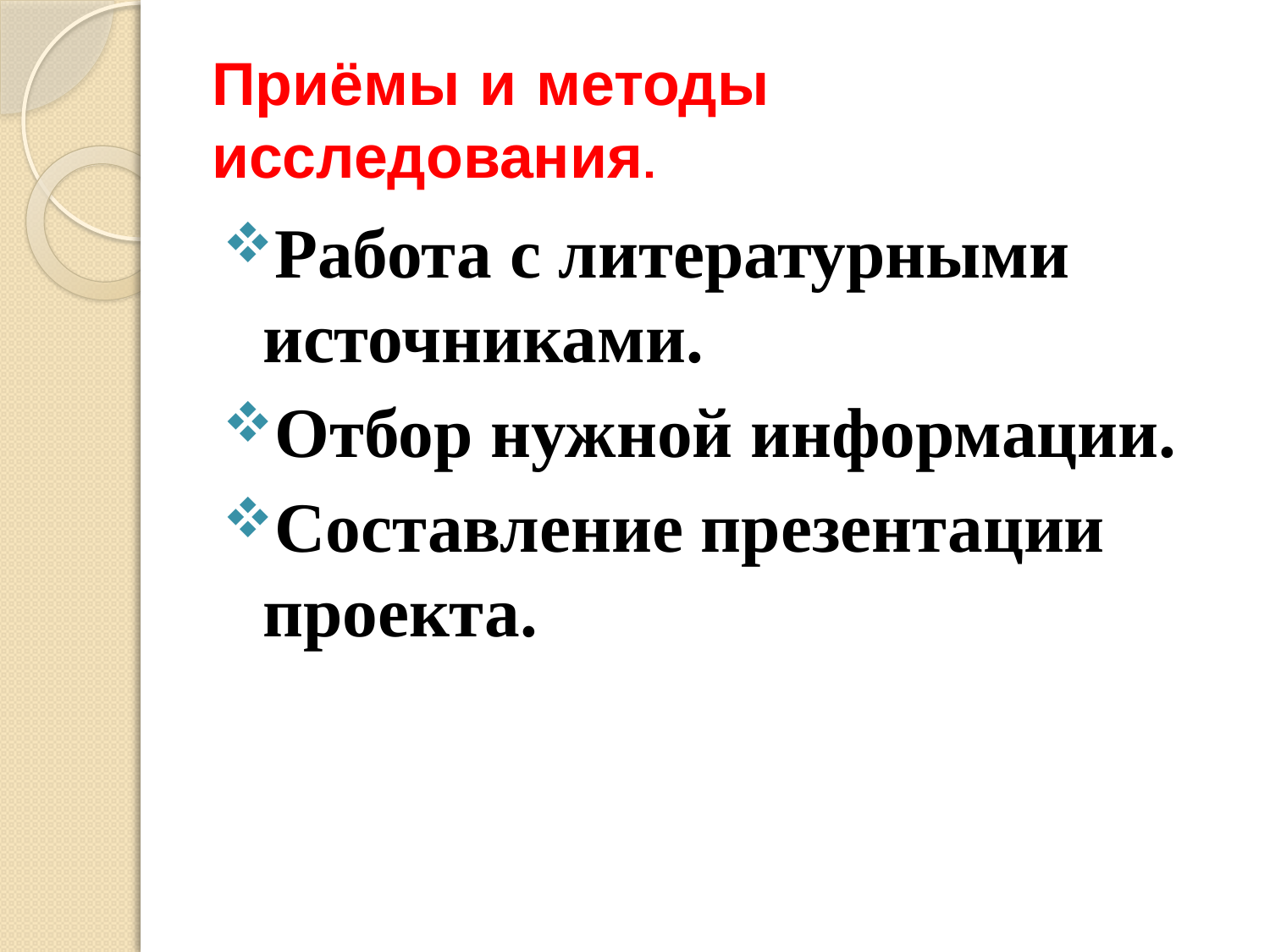

# Приёмы и методы исследования.
Работа с литературными источниками.
Отбор нужной информации.
Составление презентации проекта.